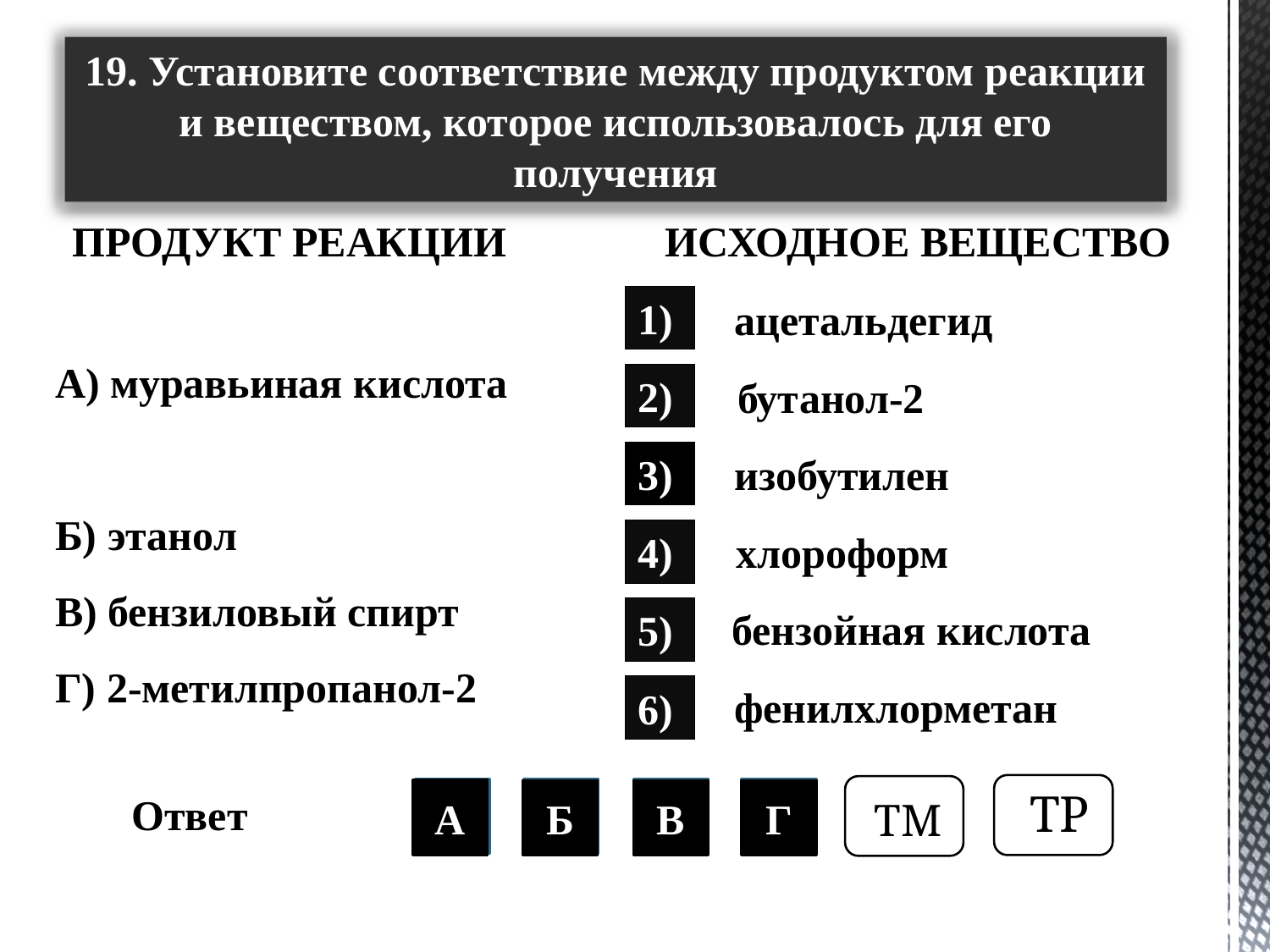

19. Установите соответствие между продуктом реакции и веществом, которое использовалось для его получения
  ПРОДУКТ РЕАКЦИИ	          ИСХОДНОЕ ВЕЩЕСТВО
1)
ацетальдегид
А) муравьиная кислота
Б) этанол
В) бензиловый спирт
Г) 2-метилпропанол-2
2)
бутанол-2
3)
изобутилен
хлороформ
4)
бензойная кислота
5)
фенилхлорметан
6)
ТР
ТМ
4
1
6
3
А
Б
В
Г
   Ответ